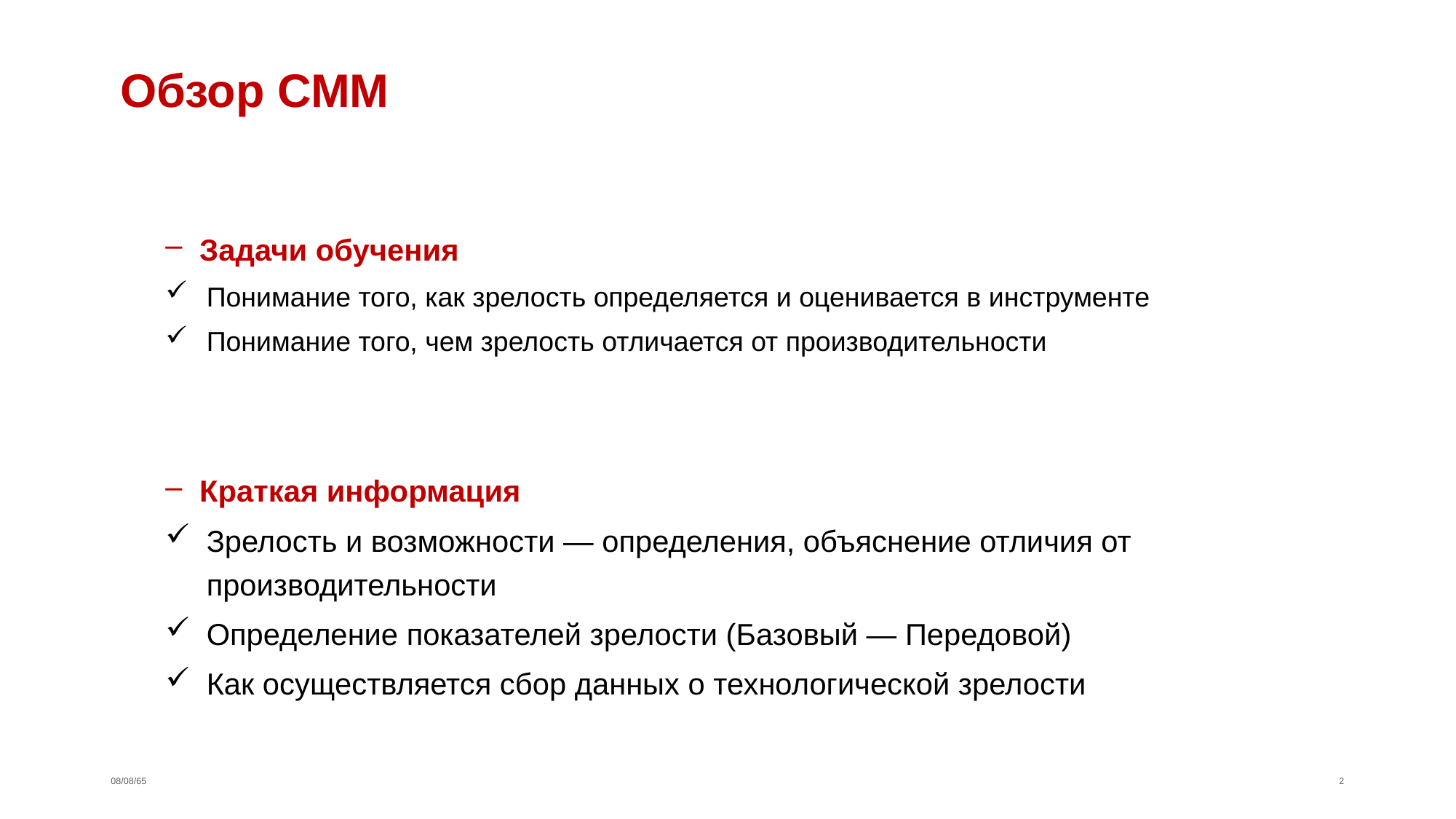

# Обзор СММ
Задачи обучения
Понимание того, как зрелость определяется и оценивается в инструменте
Понимание того, чем зрелость отличается от производительности

Краткая информация
Зрелость и возможности — определения, объяснение отличия от производительности
Определение показателей зрелости (Базовый — Передовой)
Как осуществляется сбор данных о технологической зрелости
08/08/65
2